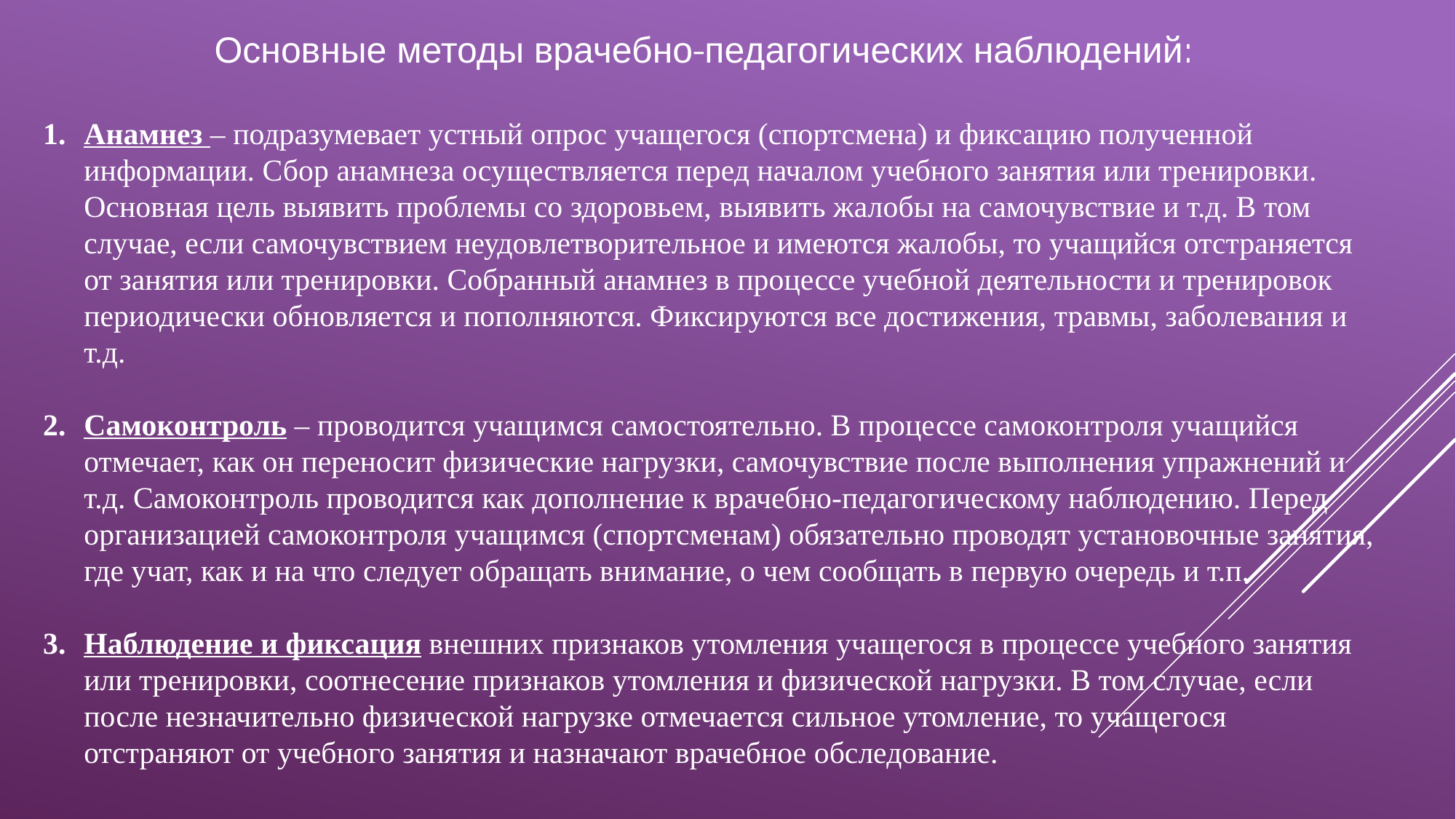

Основные методы врачебно-педагогических наблюдений:

Анамнез – подразумевает устный опрос учащегося (спортсмена) и фиксацию полученной информации. Сбор анамнеза осуществляется перед началом учебного занятия или тренировки. Основная цель выявить проблемы со здоровьем, выявить жалобы на самочувствие и т.д. В том случае, если самочувствием неудовлетворительное и имеются жалобы, то учащийся отстраняется от занятия или тренировки. Собранный анамнез в процессе учебной деятельности и тренировок периодически обновляется и пополняются. Фиксируются все достижения, травмы, заболевания и т.д.

Самоконтроль – проводится учащимся самостоятельно. В процессе самоконтроля учащийся отмечает, как он переносит физические нагрузки, самочувствие после выполнения упражнений и т.д. Самоконтроль проводится как дополнение к врачебно-педагогическому наблюдению. Перед организацией самоконтроля учащимся (спортсменам) обязательно проводят установочные занятия, где учат, как и на что следует обращать внимание, о чем сообщать в первую очередь и т.п.

Наблюдение и фиксация внешних признаков утомления учащегося в процессе учебного занятия или тренировки, соотнесение признаков утомления и физической нагрузки. В том случае, если после незначительно физической нагрузке отмечается сильное утомление, то учащегося отстраняют от учебного занятия и назначают врачебное обследование.